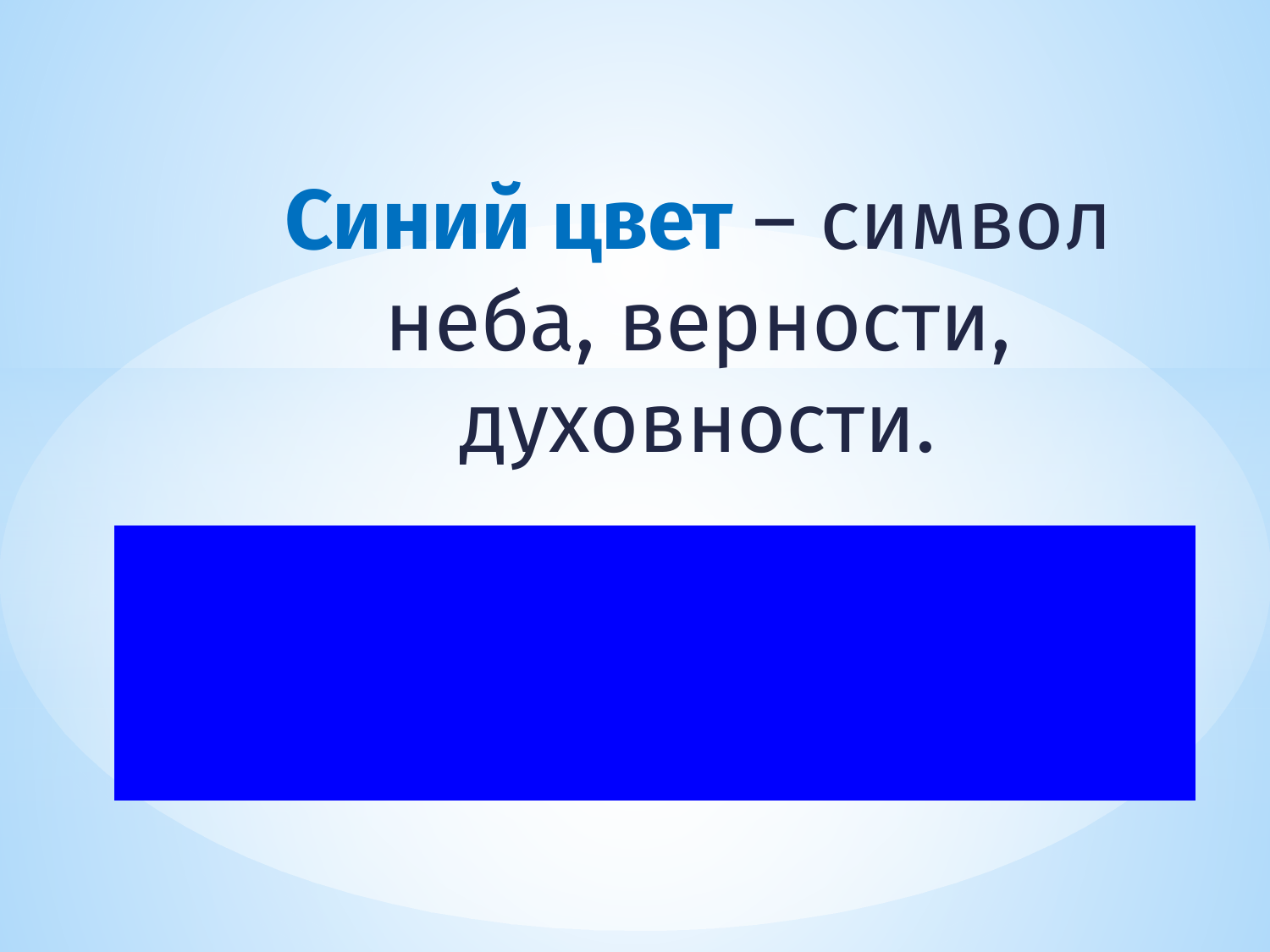

Синий цвет – символ неба, верности, духовности.